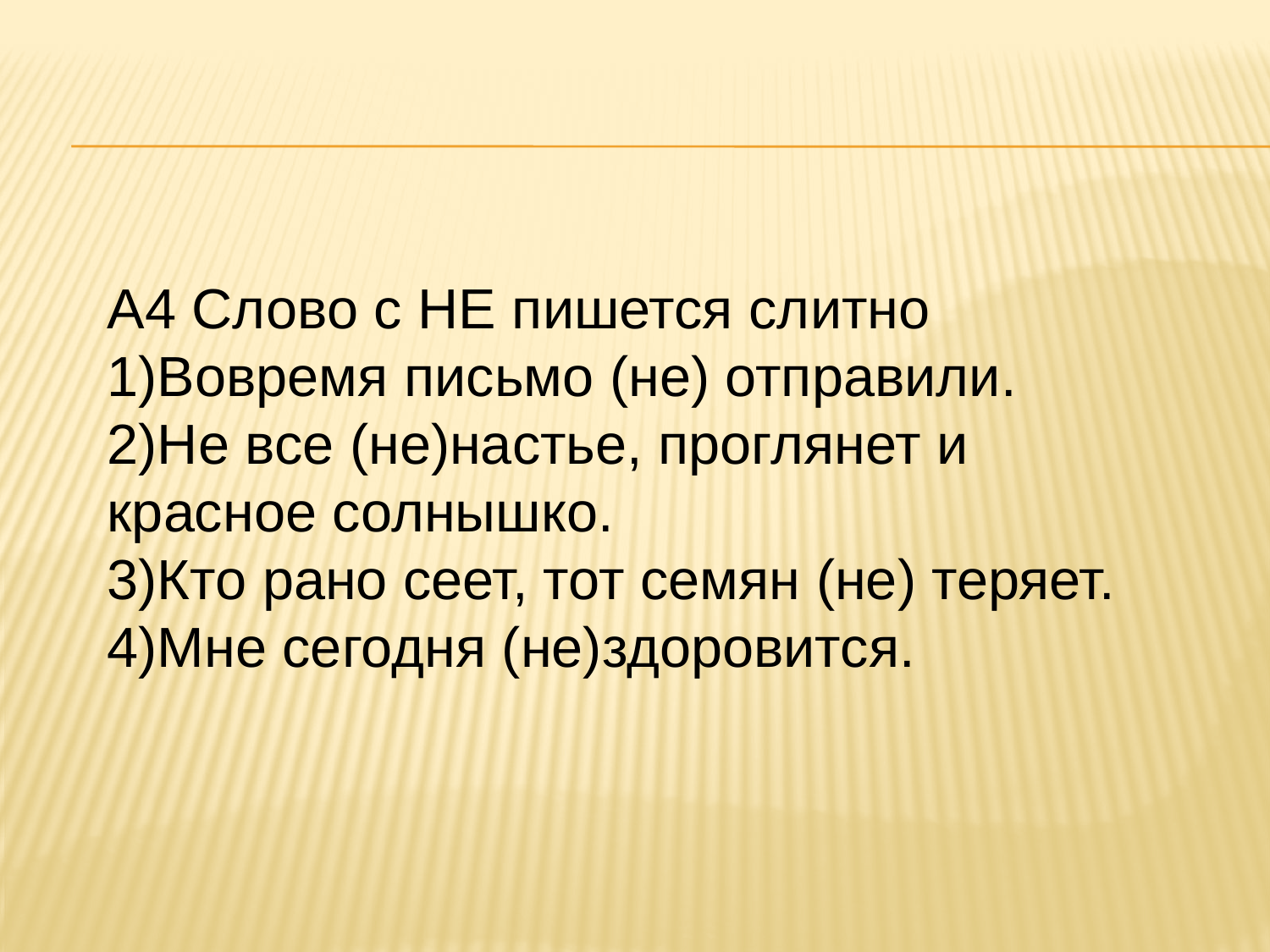

#
А4 Слово с НЕ пишется слитно
1)Вовремя письмо (не) отправили.
2)Не все (не)настье, проглянет и красное солнышко.
3)Кто рано сеет, тот семян (не) теряет.
4)Мне сегодня (не)здоровится.